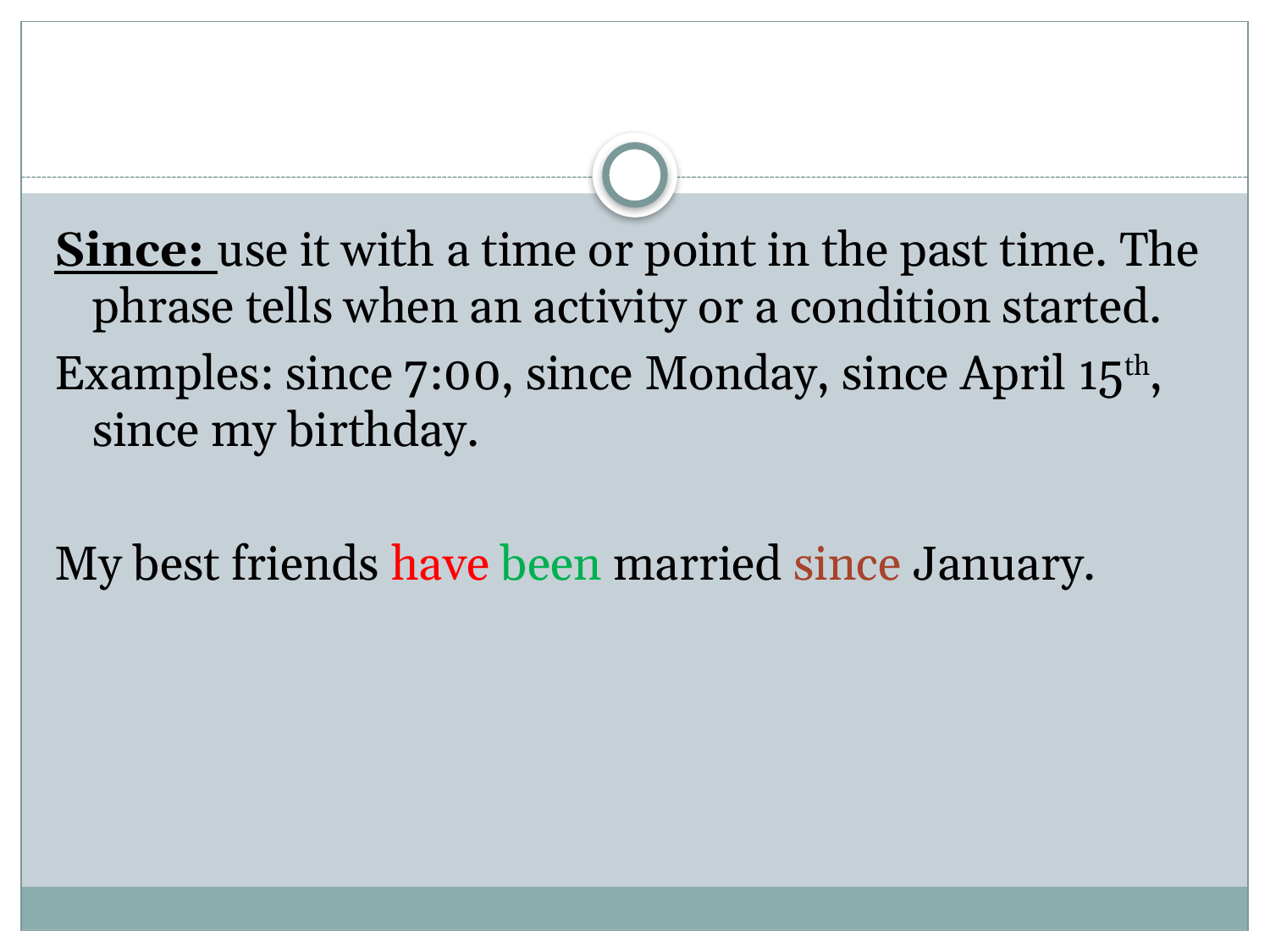

#
Since: use it with a time or point in the past time. The phrase tells when an activity or a condition started.
Examples: since 7:00, since Monday, since April 15th, since my birthday.

My best friends have been married since January.